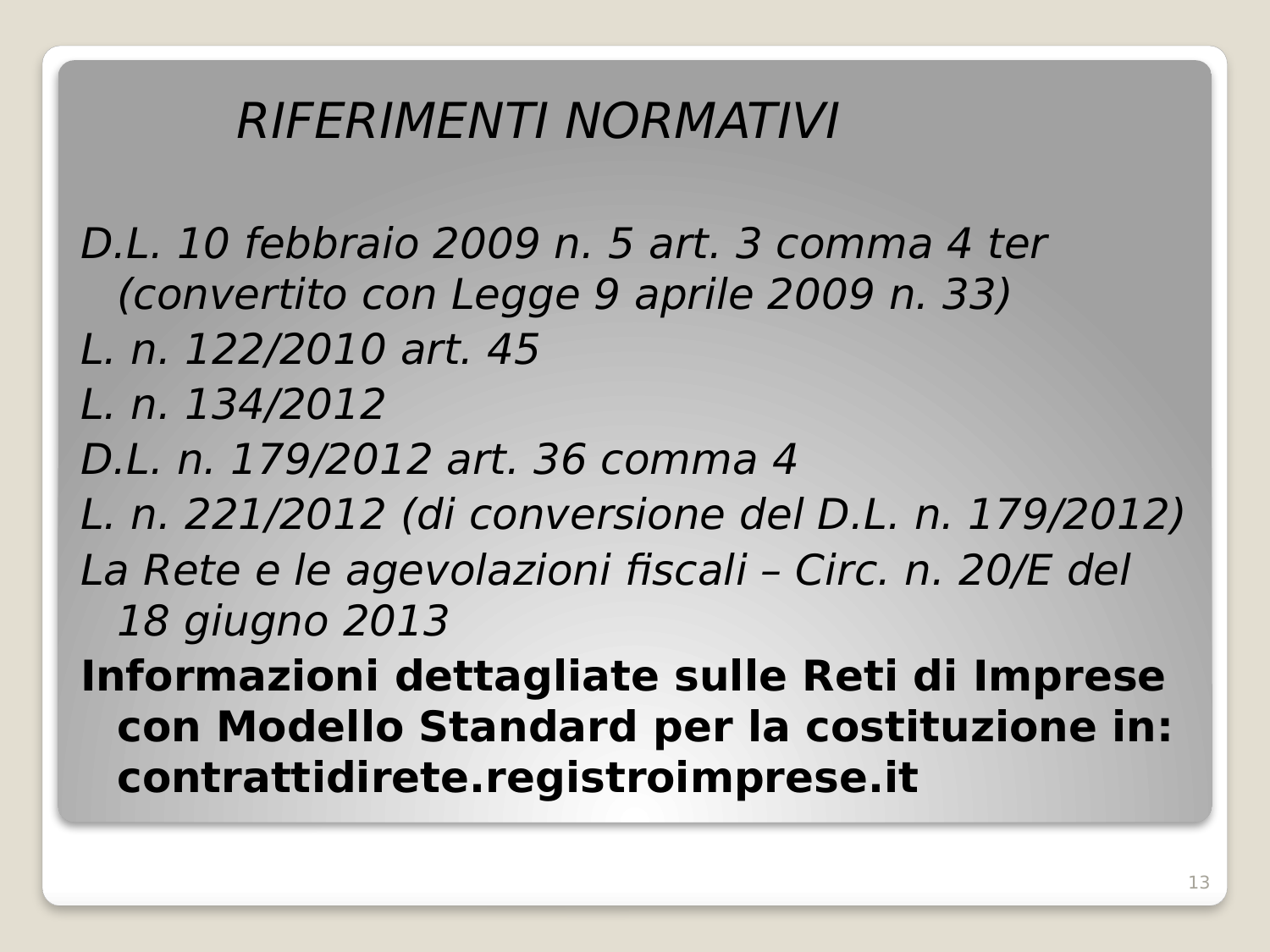

RIFERIMENTI NORMATIVI

D.L. 10 febbraio 2009 n. 5 art. 3 comma 4 ter (convertito con Legge 9 aprile 2009 n. 33)
L. n. 122/2010 art. 45
L. n. 134/2012
D.L. n. 179/2012 art. 36 comma 4
L. n. 221/2012 (di conversione del D.L. n. 179/2012)
La Rete e le agevolazioni fiscali – Circ. n. 20/E del 18 giugno 2013
Informazioni dettagliate sulle Reti di Imprese con Modello Standard per la costituzione in: contrattidirete.registroimprese.it

13